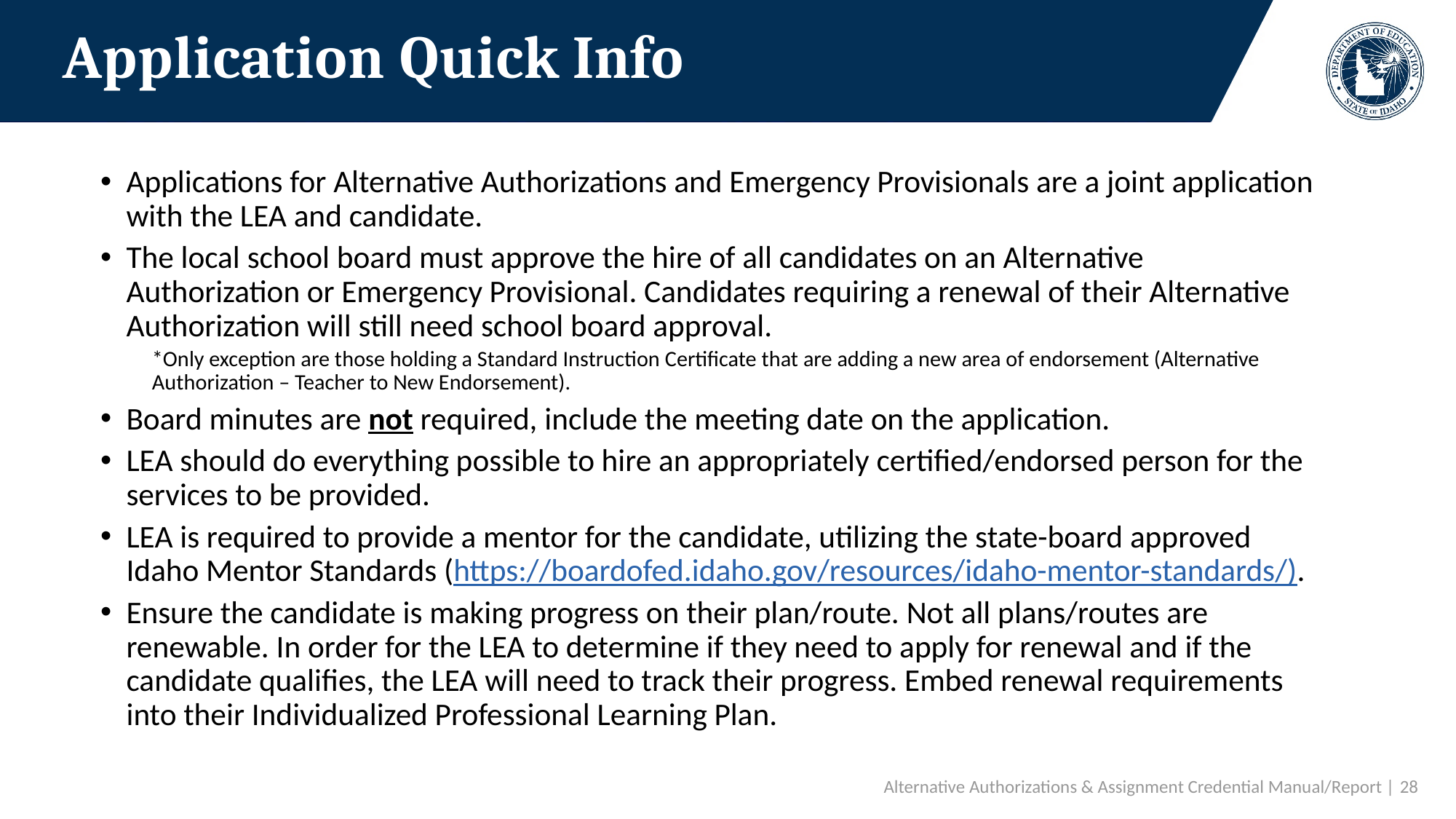

# Application Quick Info
Applications for Alternative Authorizations and Emergency Provisionals are a joint application with the LEA and candidate.
The local school board must approve the hire of all candidates on an Alternative Authorization or Emergency Provisional. Candidates requiring a renewal of their Alternative Authorization will still need school board approval.
*Only exception are those holding a Standard Instruction Certificate that are adding a new area of endorsement (Alternative Authorization – Teacher to New Endorsement).
Board minutes are not required, include the meeting date on the application.
LEA should do everything possible to hire an appropriately certified/endorsed person for the services to be provided.
LEA is required to provide a mentor for the candidate, utilizing the state-board approved Idaho Mentor Standards (https://boardofed.idaho.gov/resources/idaho-mentor-standards/).
Ensure the candidate is making progress on their plan/route. Not all plans/routes are renewable. In order for the LEA to determine if they need to apply for renewal and if the candidate qualifies, the LEA will need to track their progress. Embed renewal requirements into their Individualized Professional Learning Plan.
Alternative Authorizations & Assignment Credential Manual/Report | 28